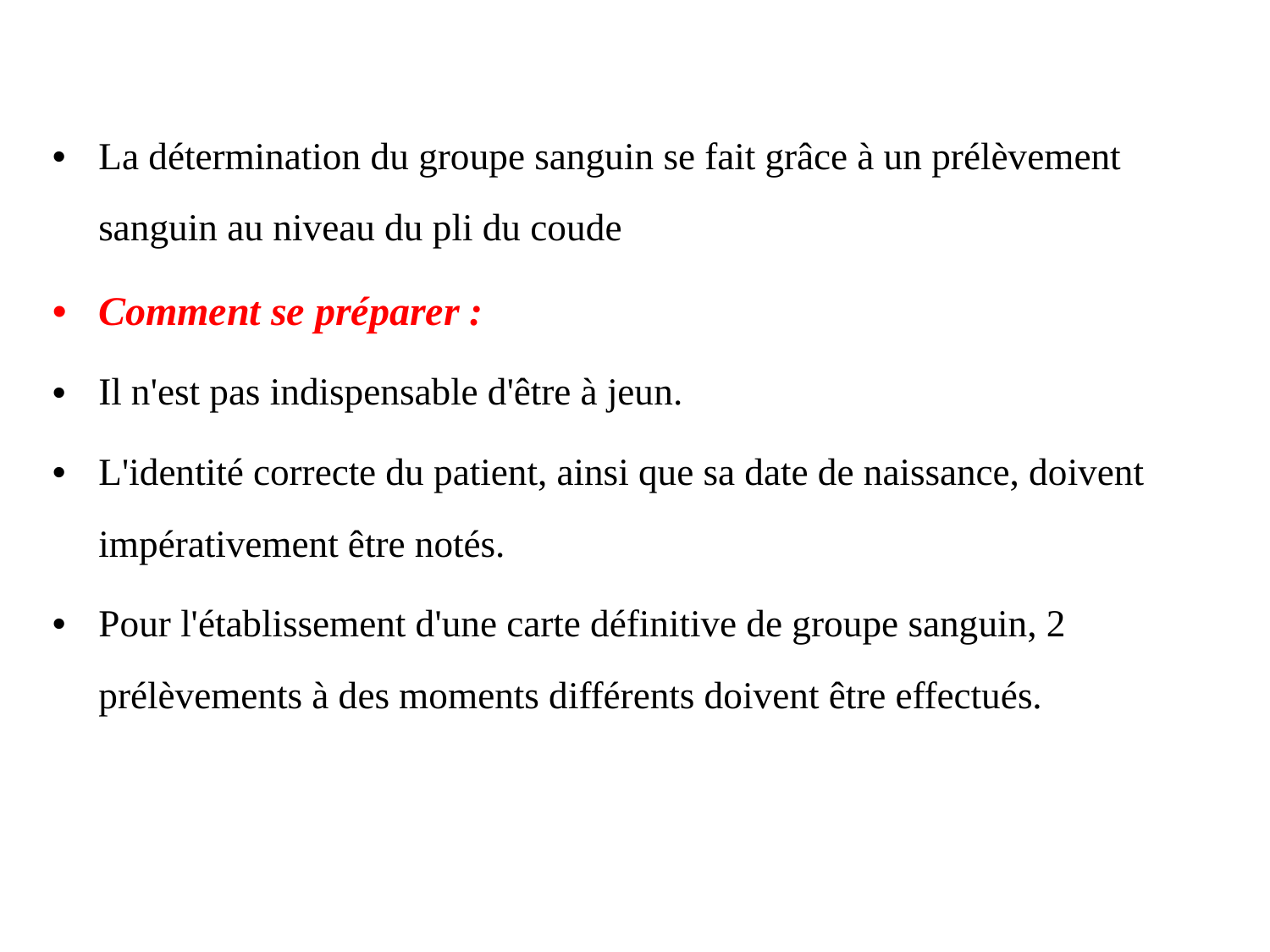

La détermination du groupe sanguin se fait grâce à un prélèvement sanguin au niveau du pli du coude
Comment se préparer :
Il n'est pas indispensable d'être à jeun.
L'identité correcte du patient, ainsi que sa date de naissance, doivent impérativement être notés.
Pour l'établissement d'une carte définitive de groupe sanguin, 2 prélèvements à des moments différents doivent être effectués.